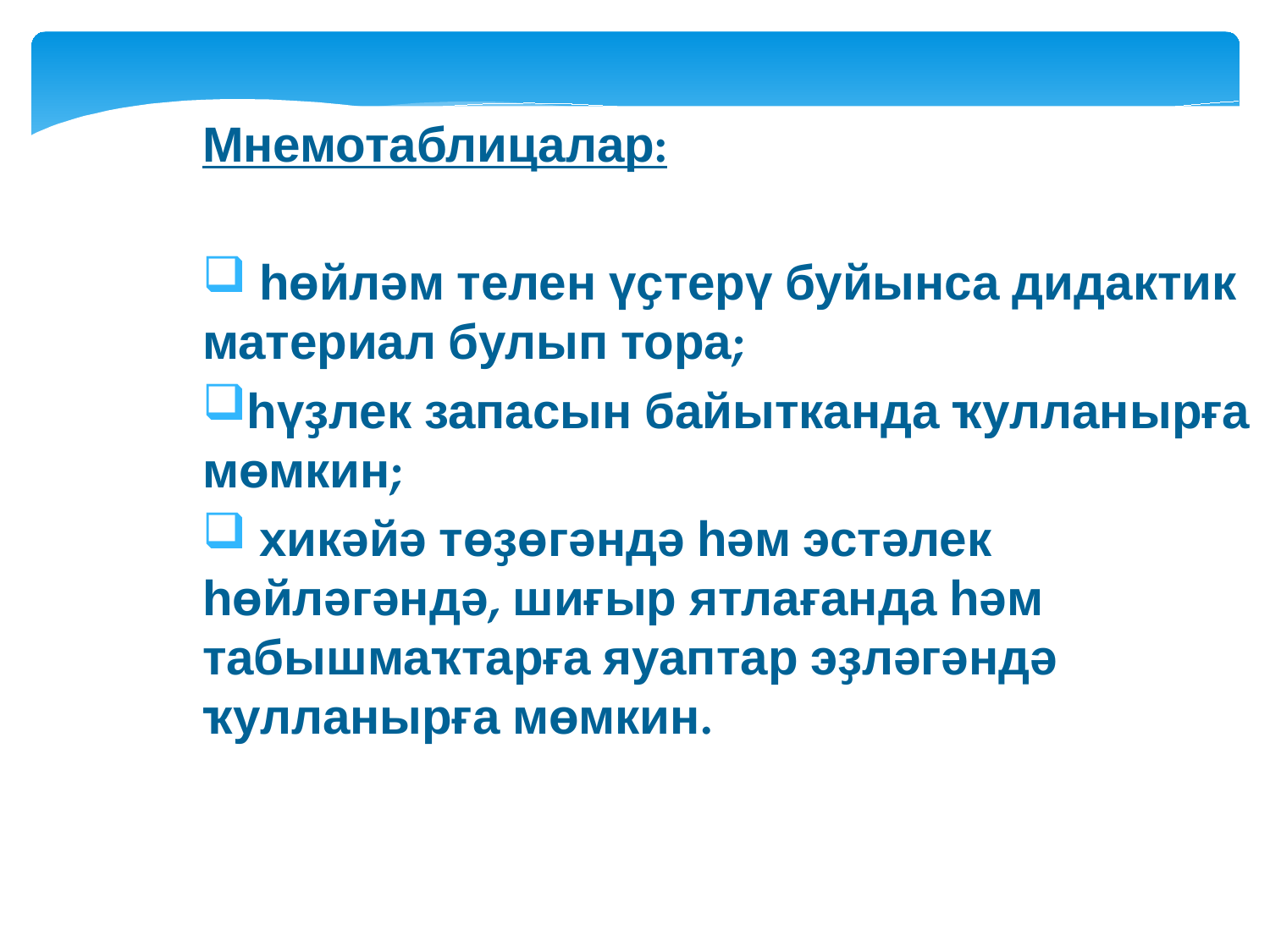

Мнемотаблицалар:

 һөйләм телен үҫтерү буйынса дидактик материал булып тора;
һүҙлек запасын байытканда ҡулланырға мөмкин;
 хикәйә төҙөгәндә һәм эстәлек һөйләгәндә, шиғыр ятлағанда һәм табышмаҡтарға яуаптар эҙләгәндә ҡулланырға мөмкин.